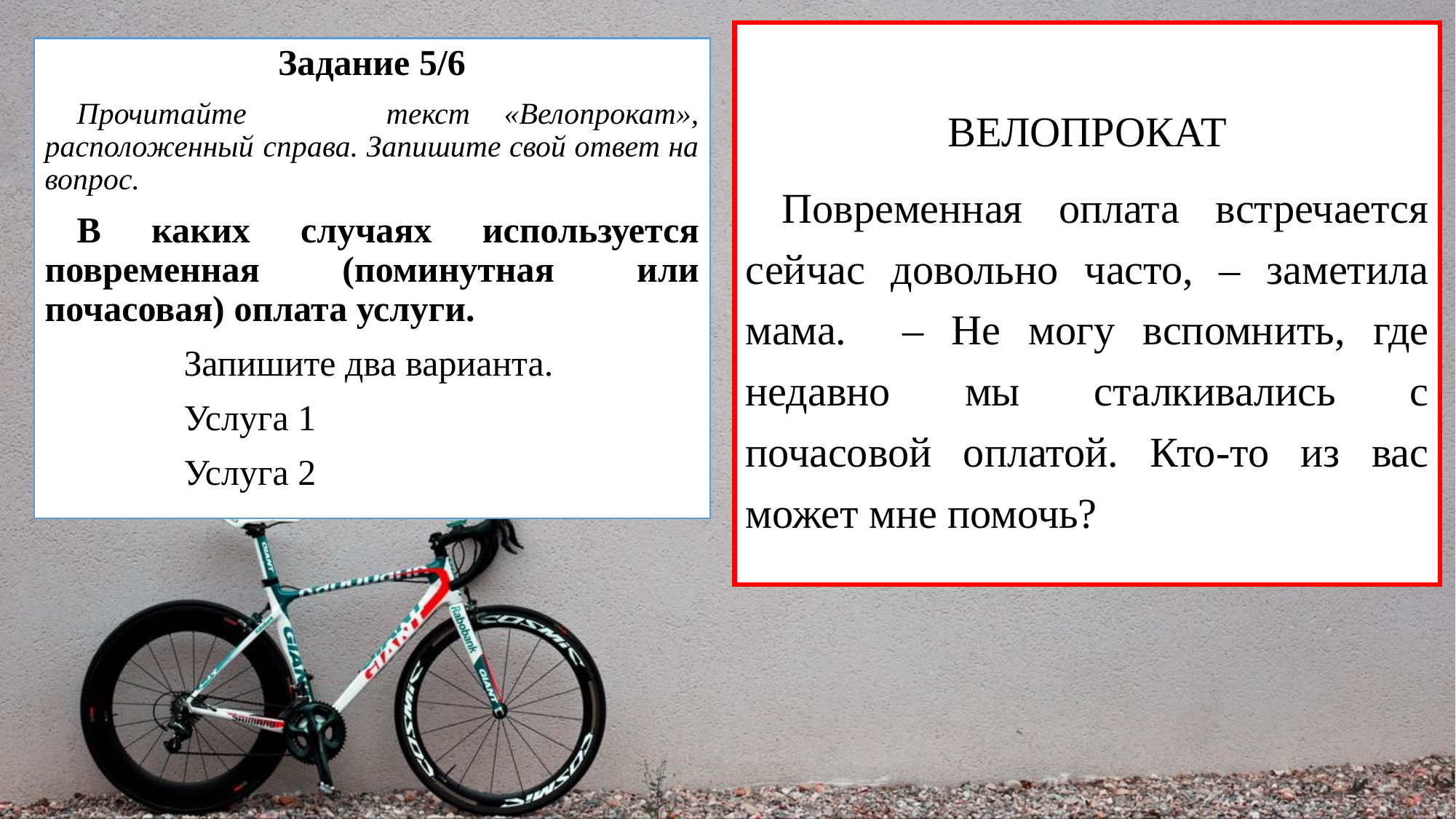

ВЕЛОПРОКАТ
 Повременная оплата встречается сейчас довольно часто, – заметила мама.  – Не могу вспомнить, где недавно мы сталкивались с почасовой оплатой. Кто-то из вас может мне помочь?

Задание 5/6
Прочитайте текст	«Велопрокат», расположенный	справа. Запишите свой ответ на вопрос.
В каких случаях используется повременная (поминутная или почасовая) оплата услуги.
Запишите два варианта.
Услуга 1
Услуга 2